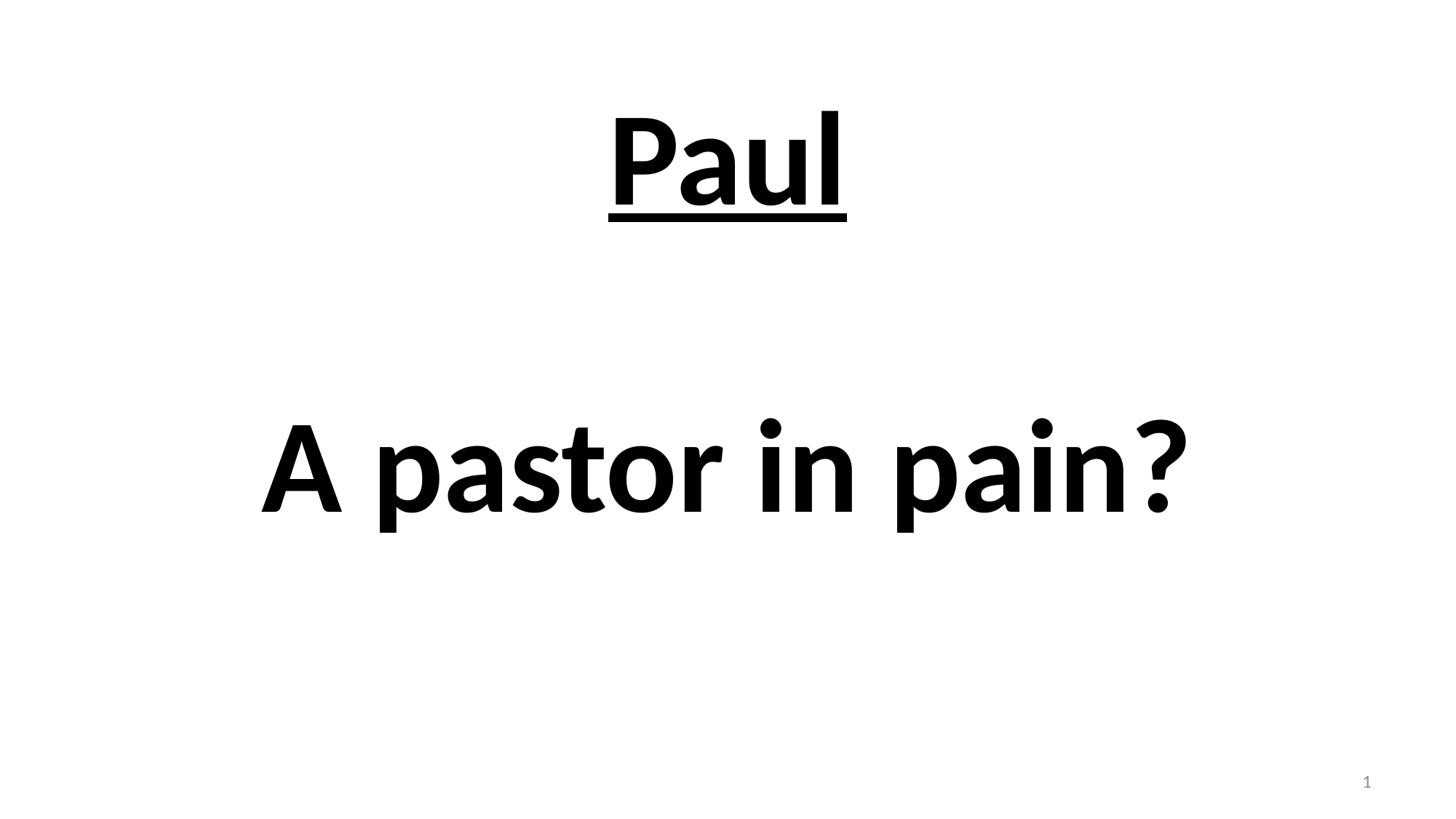

# Paul
A pastor in pain?
1